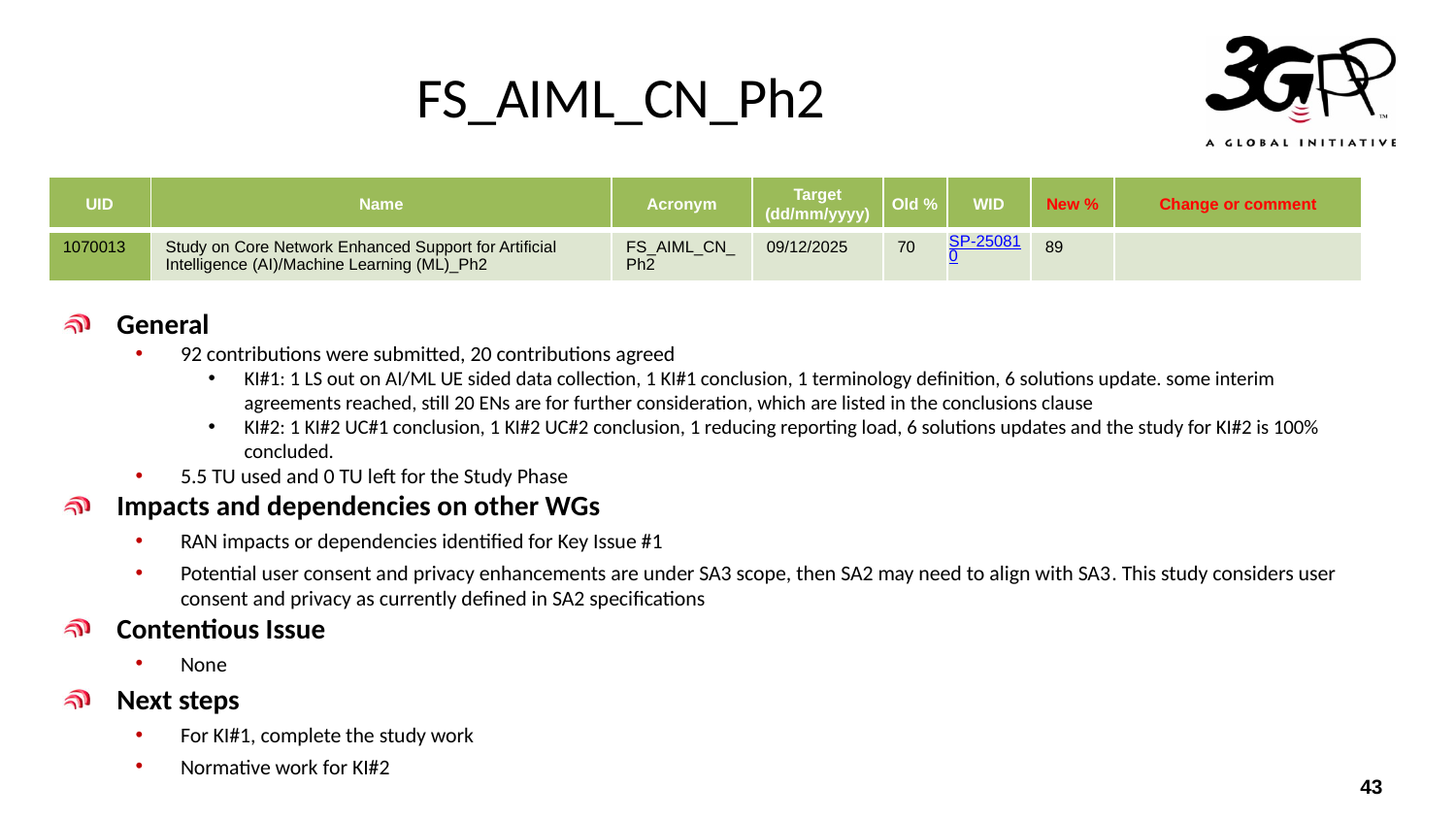

# FS_AIML_CN_Ph2
| UID | Name | Acronym | Target (dd/mm/yyyy) | Old % | WID | New % | Change or comment |
| --- | --- | --- | --- | --- | --- | --- | --- |
| 1070013 | Study on Core Network Enhanced Support for Artificial Intelligence (AI)/Machine Learning (ML)\_Ph2 | FS\_AIML\_CN\_Ph2 | 09/12/2025 | 70 | SP-250810 | 89 |  |
General
92 contributions were submitted, 20 contributions agreed
KI#1: 1 LS out on AI/ML UE sided data collection, 1 KI#1 conclusion, 1 terminology definition, 6 solutions update. some interim agreements reached, still 20 ENs are for further consideration, which are listed in the conclusions clause
KI#2: 1 KI#2 UC#1 conclusion, 1 KI#2 UC#2 conclusion, 1 reducing reporting load, 6 solutions updates and the study for KI#2 is 100% concluded.
5.5 TU used and 0 TU left for the Study Phase
Impacts and dependencies on other WGs
RAN impacts or dependencies identified for Key Issue #1
Potential user consent and privacy enhancements are under SA3 scope, then SA2 may need to align with SA3. This study considers user consent and privacy as currently defined in SA2 specifications
Contentious Issue
None
Next steps
For KI#1, complete the study work
Normative work for KI#2